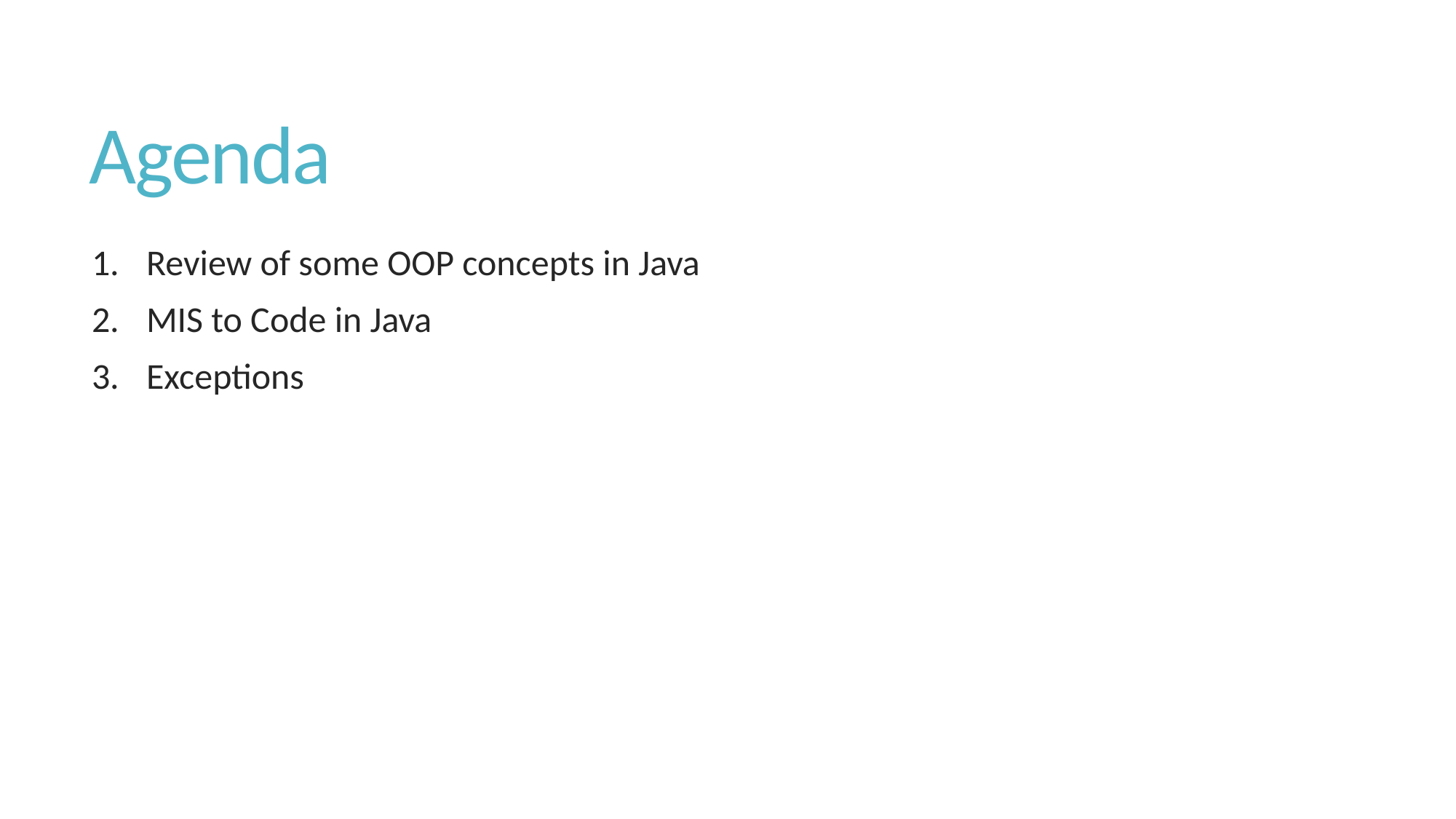

# Agenda
Review of some OOP concepts in Java
MIS to Code in Java
Exceptions